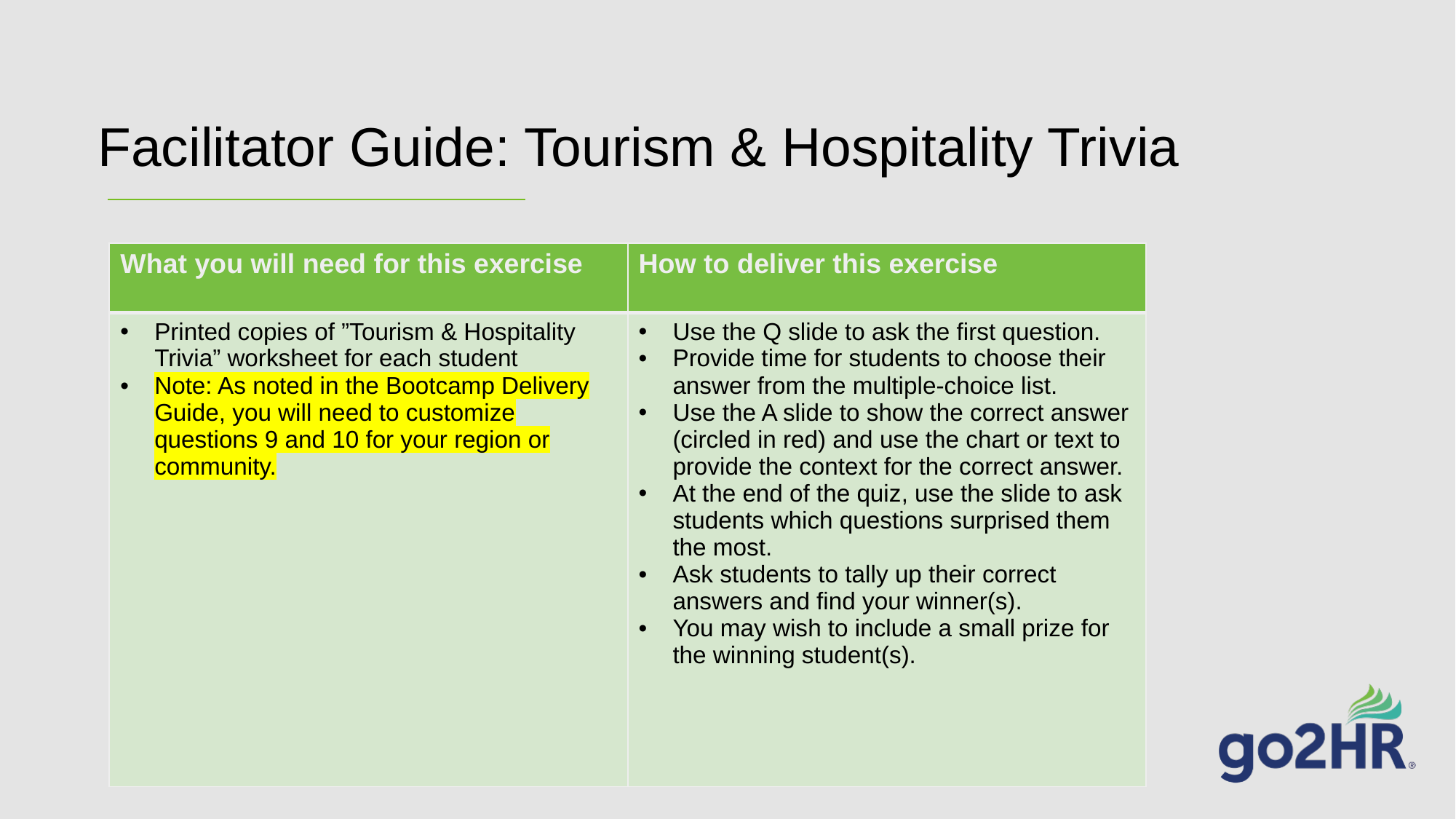

# Facilitator Guide: Tourism & Hospitality Trivia
| What you will need for this exercise | How to deliver this exercise |
| --- | --- |
| Printed copies of ”Tourism & Hospitality Trivia” worksheet for each student Note: As noted in the Bootcamp Delivery Guide, you will need to customize questions 9 and 10 for your region or community. | Use the Q slide to ask the first question. Provide time for students to choose their answer from the multiple-choice list. Use the A slide to show the correct answer (circled in red) and use the chart or text to provide the context for the correct answer. At the end of the quiz, use the slide to ask students which questions surprised them the most. Ask students to tally up their correct answers and find your winner(s). You may wish to include a small prize for the winning student(s). |